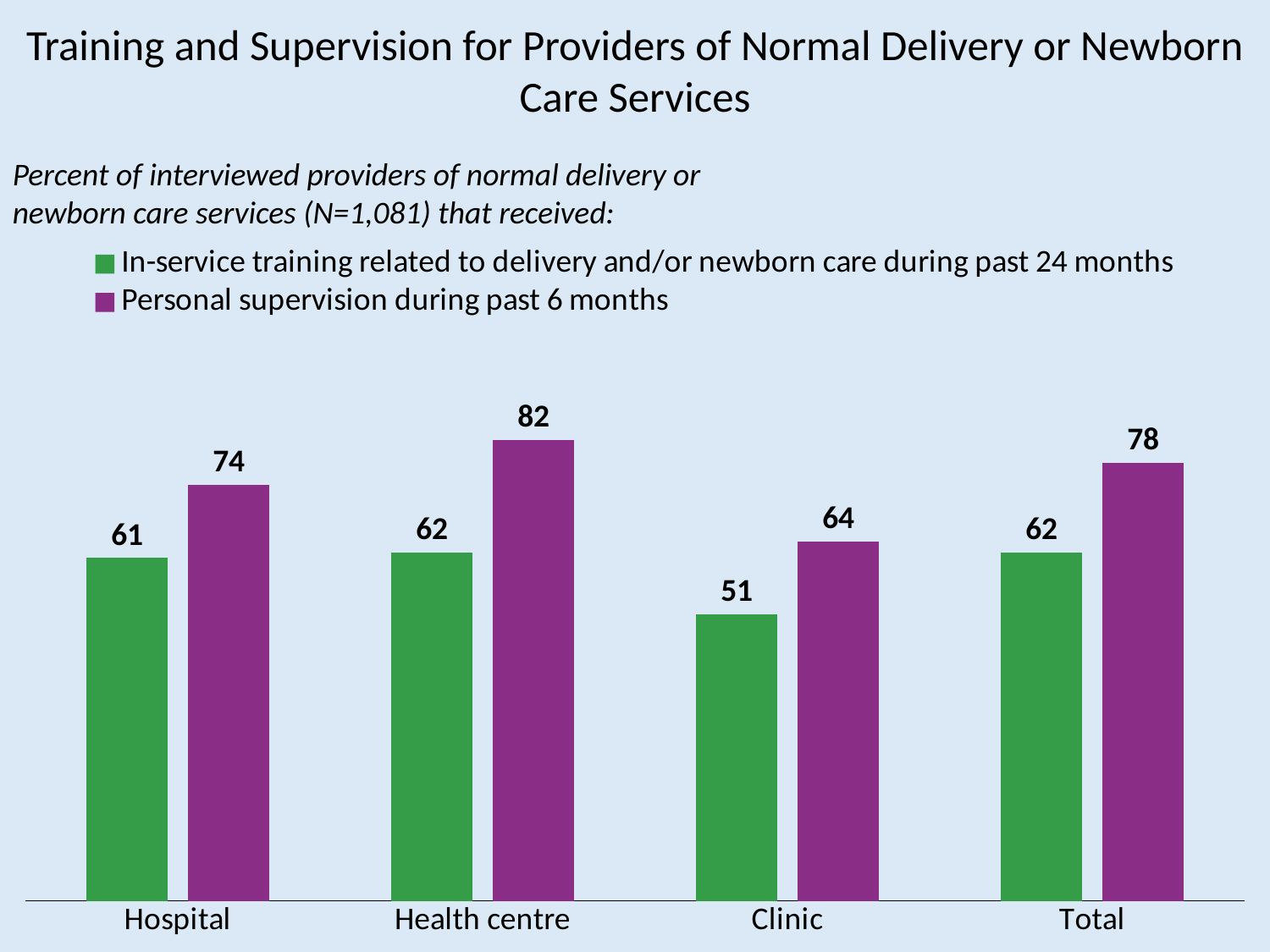

# Training and Supervision for Providers of Normal Delivery or Newborn Care Services
Percent of interviewed providers of normal delivery or newborn care services (N=1,081) that received:

### Chart

| Category | In-service training related to delivery and/or newborn care during past 24 months | Personal supervision during past 6 months |
|---|---|---|
| Hospital | 61.0 | 74.0 |
| Health centre | 62.0 | 82.0 |
| Clinic | 51.0 | 64.0 |
| Total | 62.0 | 78.0 |